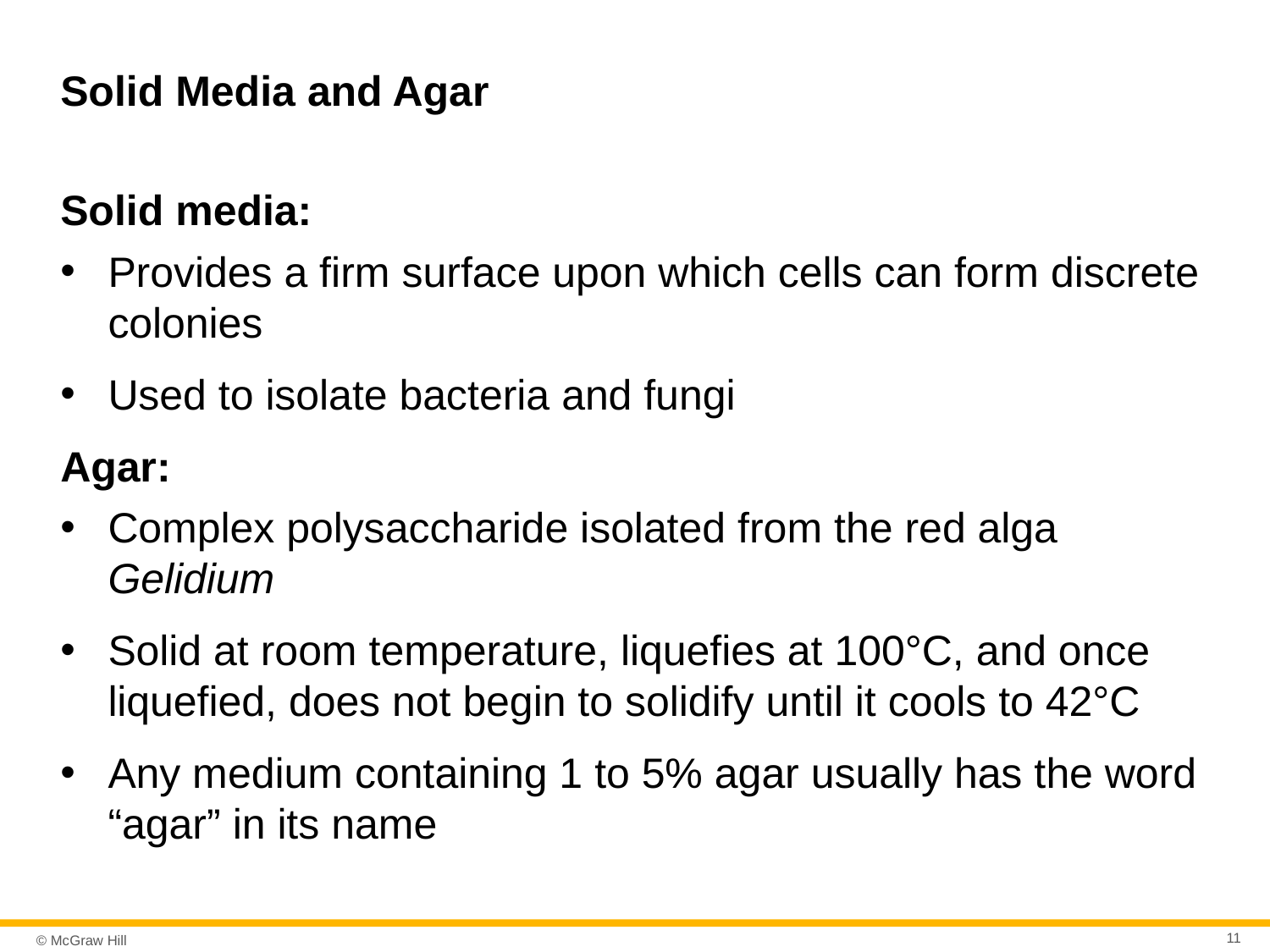

# Solid Media and Agar
Solid media:
Provides a firm surface upon which cells can form discrete colonies
Used to isolate bacteria and fungi
Agar:
Complex polysaccharide isolated from the red alga Gelidium
Solid at room temperature, liquefies at 100°C, and once liquefied, does not begin to solidify until it cools to 42°C
Any medium containing 1 to 5% agar usually has the word “agar” in its name